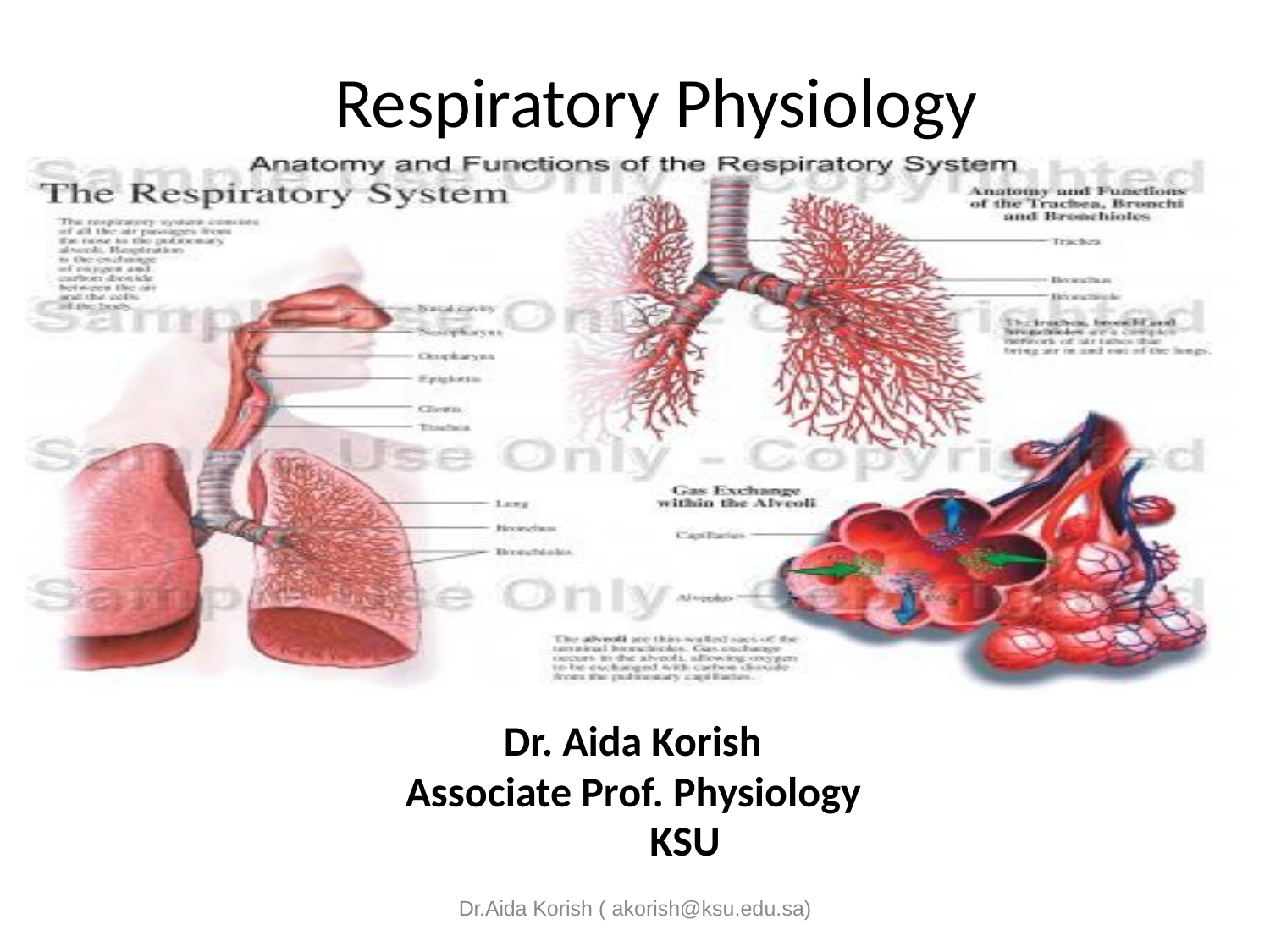

# Respiratory Physiology

Dr. Aida Korish  Associate Prof. Physiology
KSU
Dr.Aida Korish ( akorish@ksu.edu.sa)